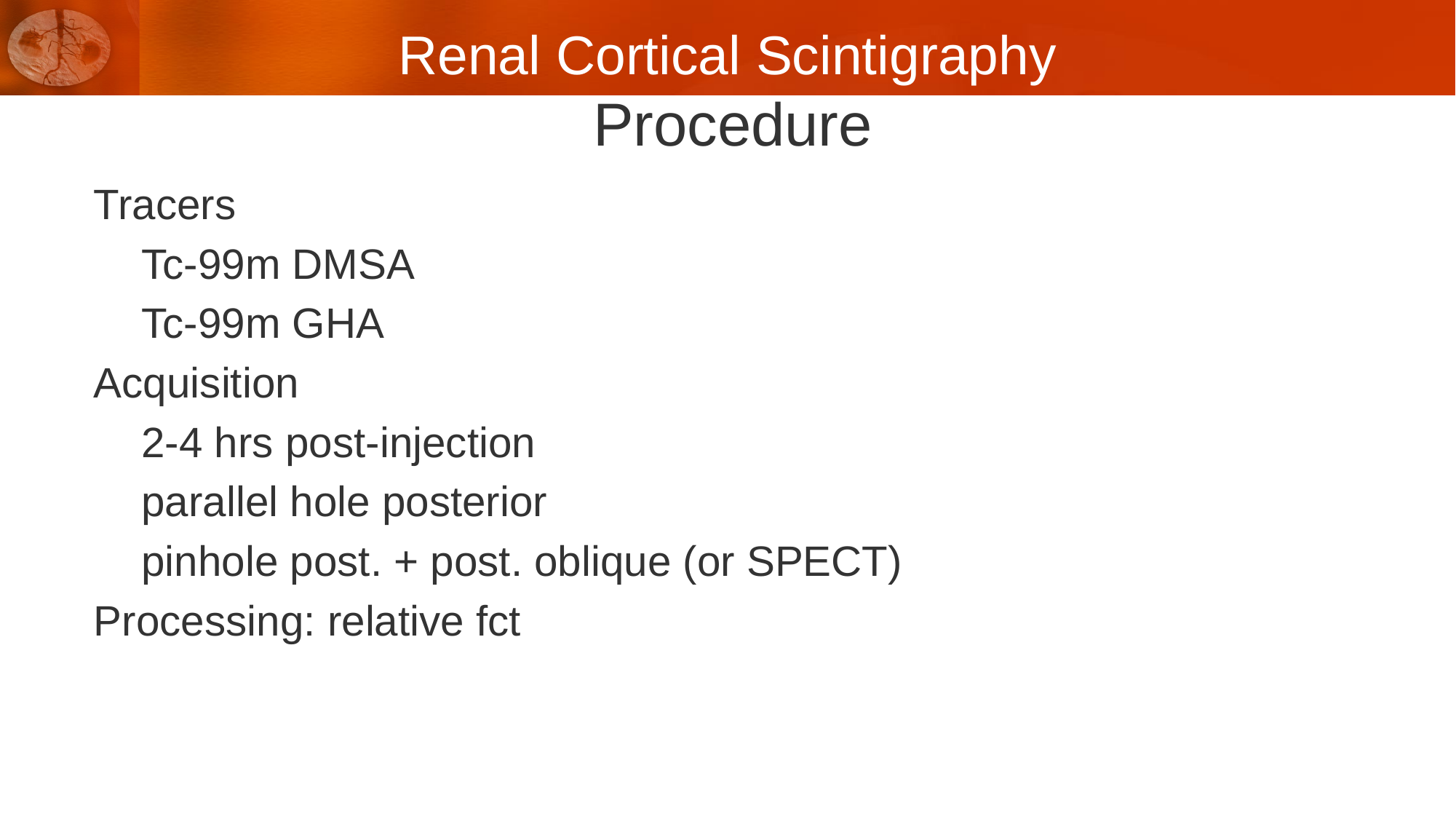

Renal Cortical Scintigraphy
 Procedure
Tracers
Tc-99m DMSA
Tc-99m GHA
Acquisition
2-4 hrs post-injection
parallel hole posterior
pinhole post. + post. oblique (or SPECT)
Processing: relative fct